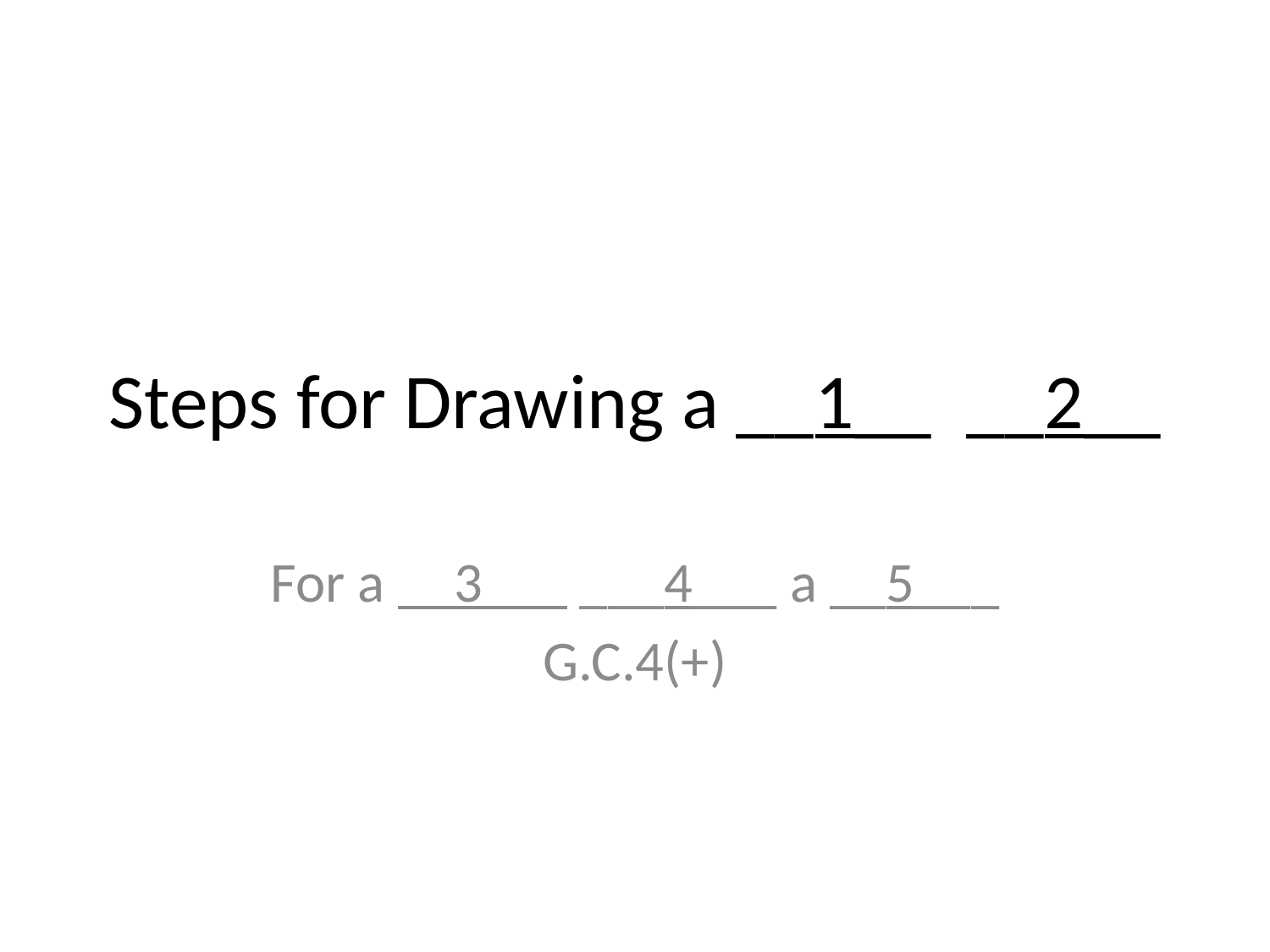

# Steps for Drawing a __1__  __2__
For a __3___ ___4___ a __5___
G.C.4(+)